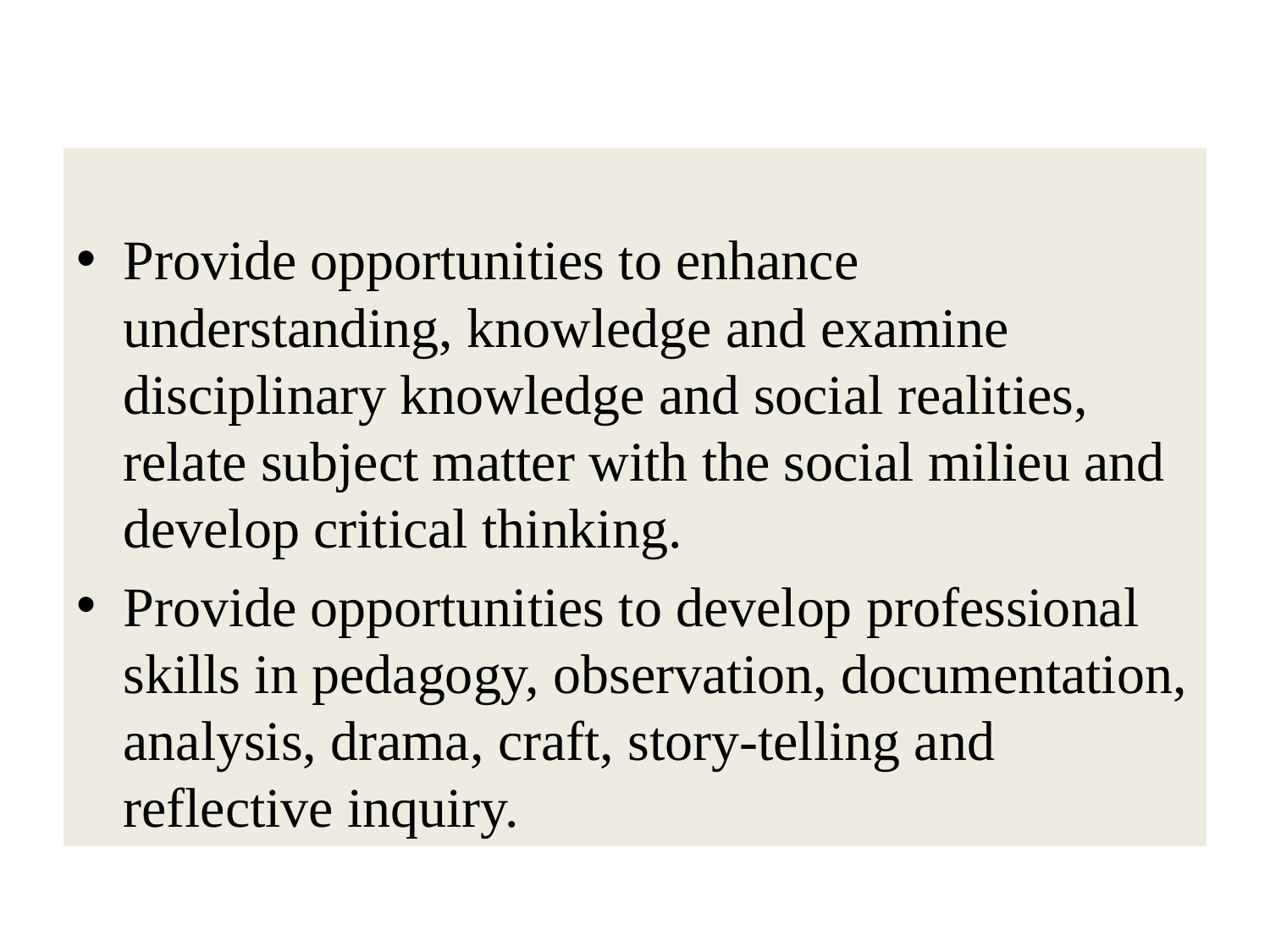

Provide opportunities to enhance understanding, knowledge and examine disciplinary knowledge and social realities, relate subject matter with the social milieu and develop critical thinking.
Provide opportunities to develop professional skills in pedagogy, observation, documentation, analysis, drama, craft, story-telling and reflective inquiry.